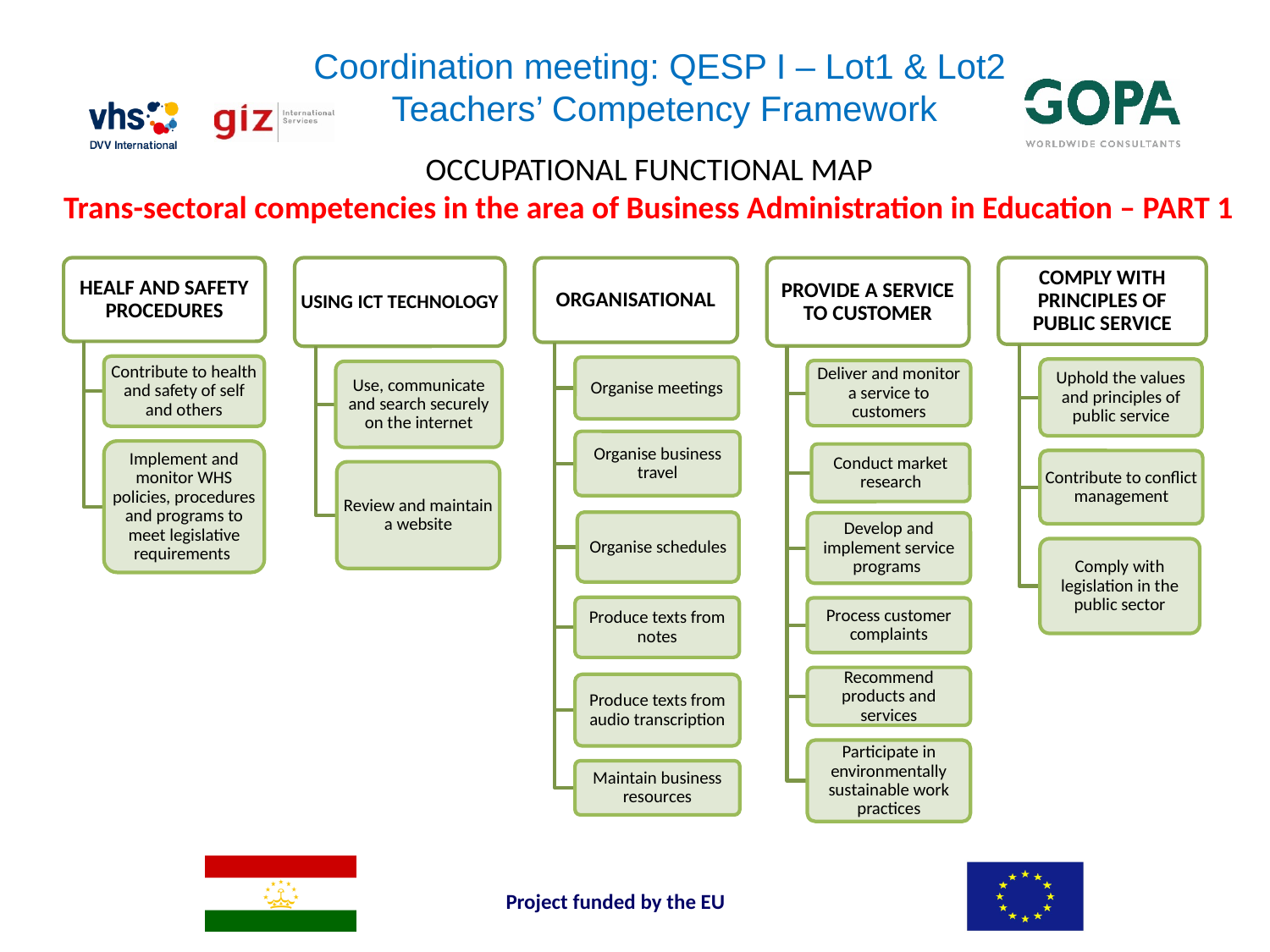

Coordination meeting: QESP I – Lot1 & Lot2
Teachers’ Competency Framework
OCCUPATIONAL FUNCTIONAL MAP
Trans-sectoral competencies in the area of Business Administration in Education – PART 1

HEALF AND SAFETY PROCEDURES
Contribute to health and safety of self and others
Implement and monitor WHS policies, procedures and programs to meet legislative requirements
USING ICT TECHNOLOGY
Use, communicate and search securely on the internet
Review and maintain a website
ORGANISATIONAL
Organise meetings
Organise business travel
Organise schedules
Produce texts from notes
Produce texts from audio transcription
Maintain business resources
PROVIDE A SERVICE TO CUSTOMER
Deliver and monitor a service to customers
Conduct market research
Develop and implement service programs
Process customer complaints
Recommend products and services
Participate in environmentally sustainable work practices
COMPLY WITH PRINCIPLES OF PUBLIC SERVICE
Uphold the values and principles of public service
Contribute to conflict management
Comply with legislation in the public sector
Project funded by the EU